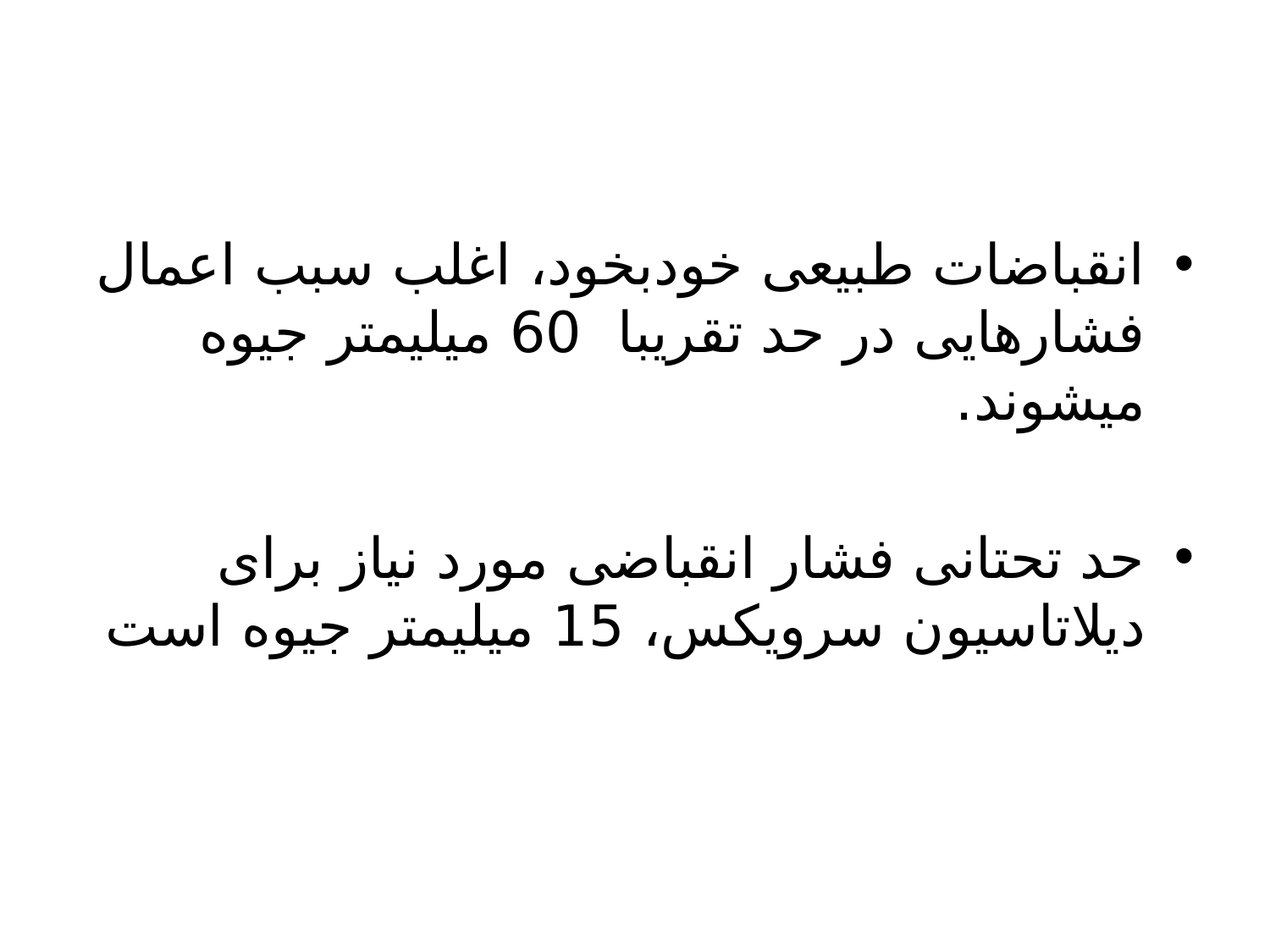

#
انقباضات طبیعی خودبخود، اغلب سبب اعمال فشارهایی در حد تقریبا  60 میلیمتر جیوه میشوند.

حد تحتانی فشار انقباضی مورد نیاز برای دیلاتاسیون سرویکس، 15 میلیمتر جیوه است